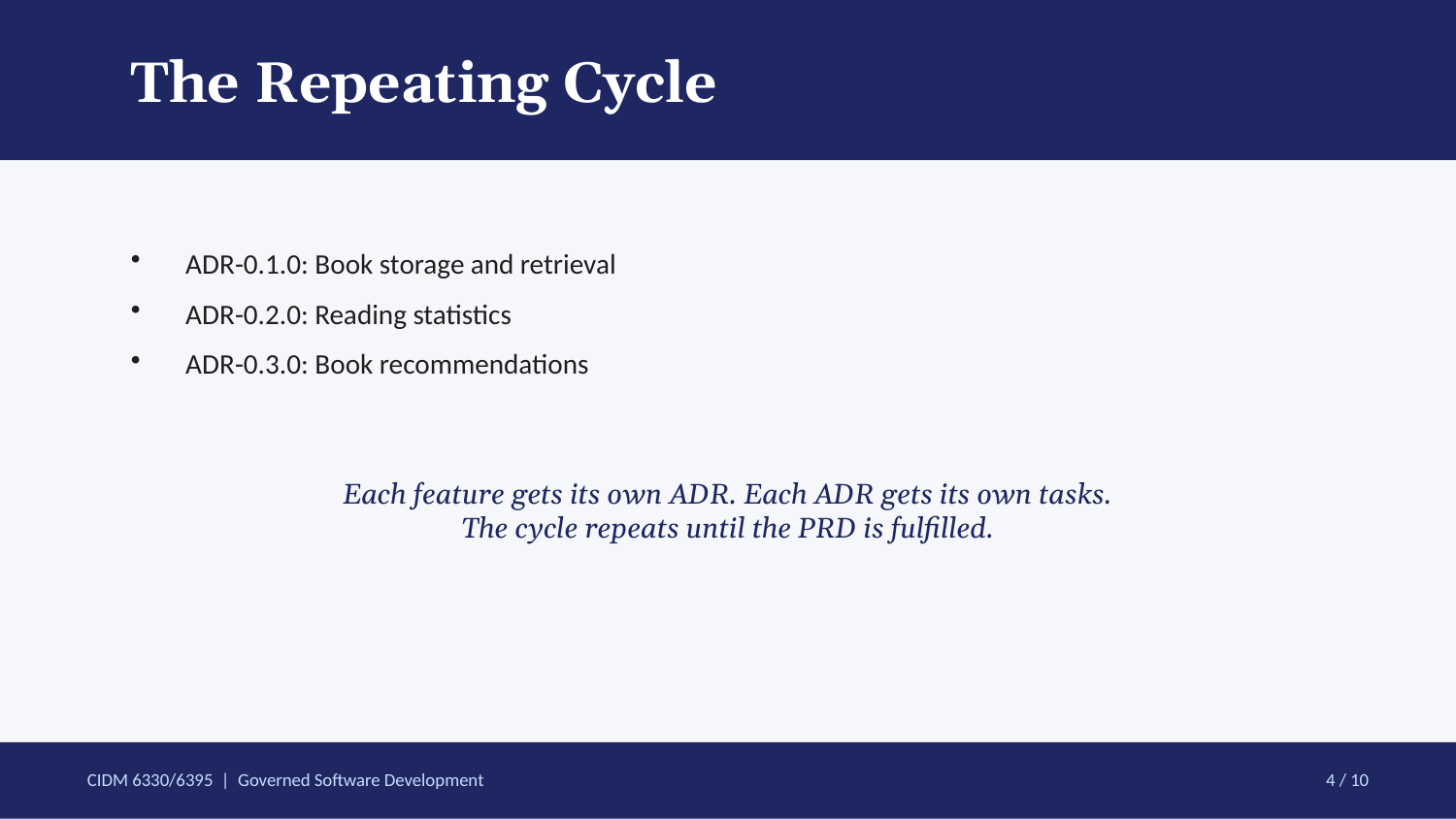

The Repeating Cycle
ADR-0.1.0: Book storage and retrieval
ADR-0.2.0: Reading statistics
ADR-0.3.0: Book recommendations
Each feature gets its own ADR. Each ADR gets its own tasks.
The cycle repeats until the PRD is fulfilled.

CIDM 6330/6395  |  Governed Software Development
4 / 10